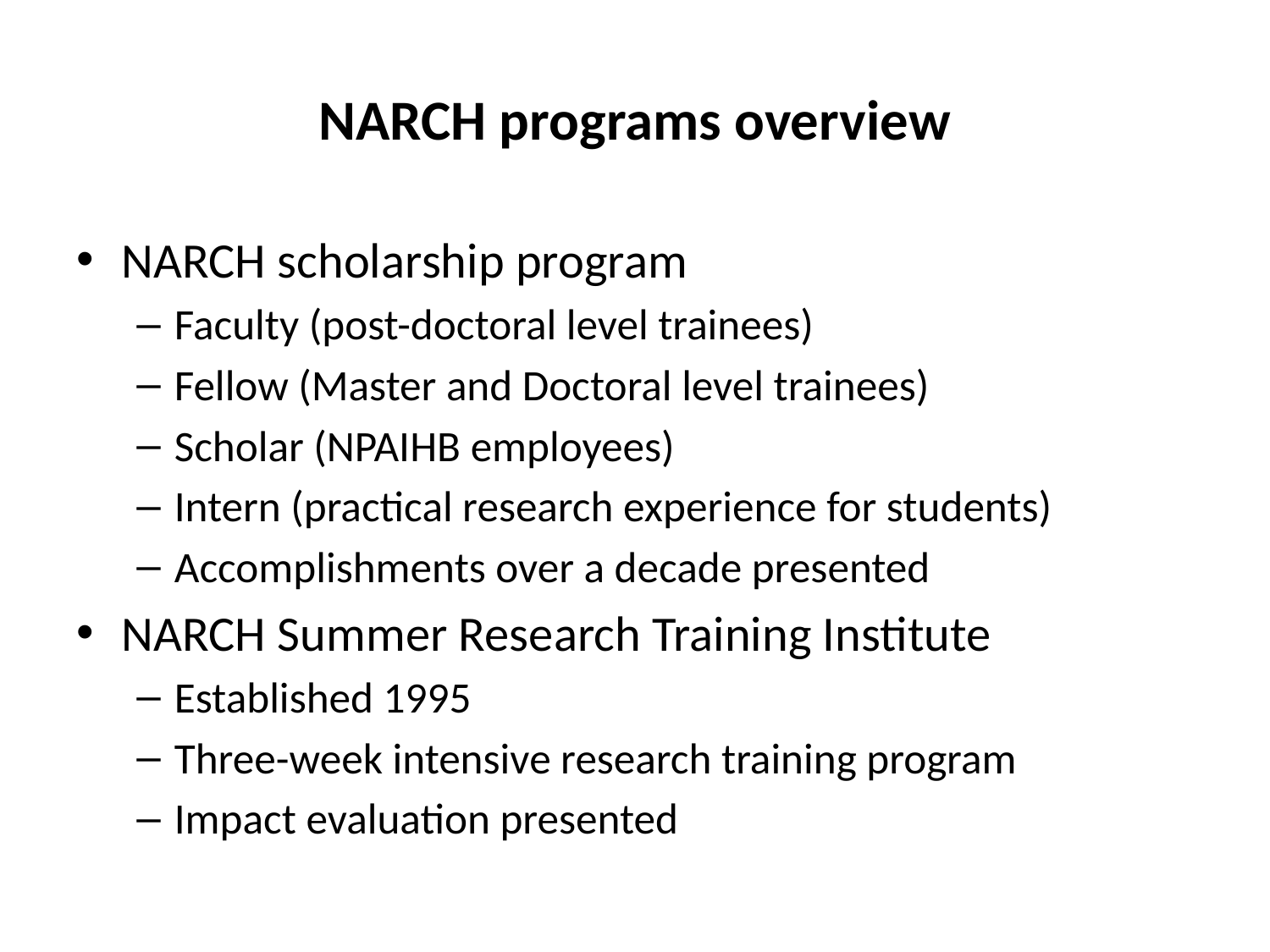

# NARCH programs overview
NARCH scholarship program
Faculty (post-doctoral level trainees)
Fellow (Master and Doctoral level trainees)
Scholar (NPAIHB employees)
Intern (practical research experience for students)
Accomplishments over a decade presented
NARCH Summer Research Training Institute
Established 1995
Three-week intensive research training program
Impact evaluation presented